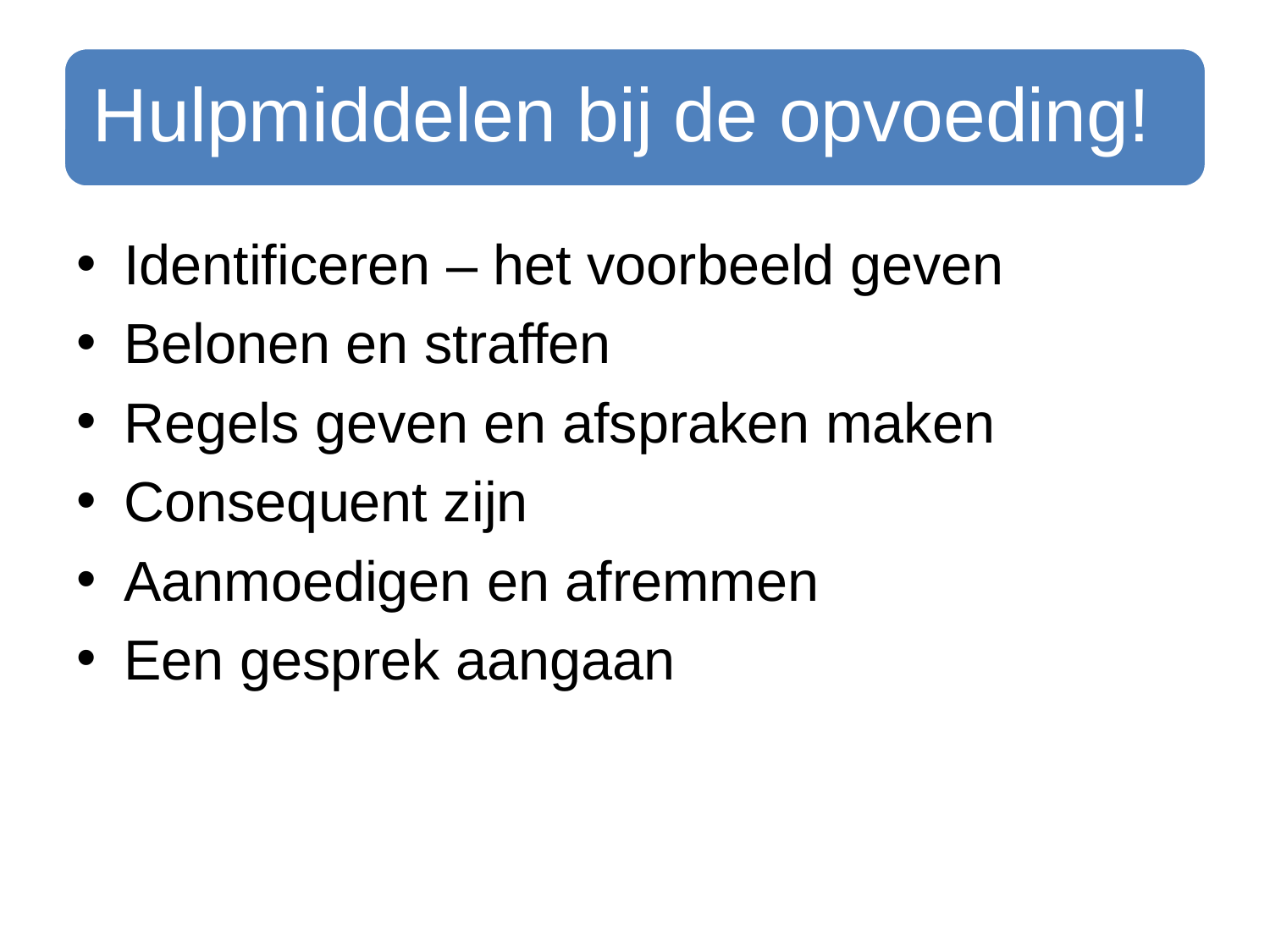

Hulpmiddelen bij de opvoeding!
Identificeren – het voorbeeld geven
Belonen en straffen
Regels geven en afspraken maken
Consequent zijn
Aanmoedigen en afremmen
Een gesprek aangaan